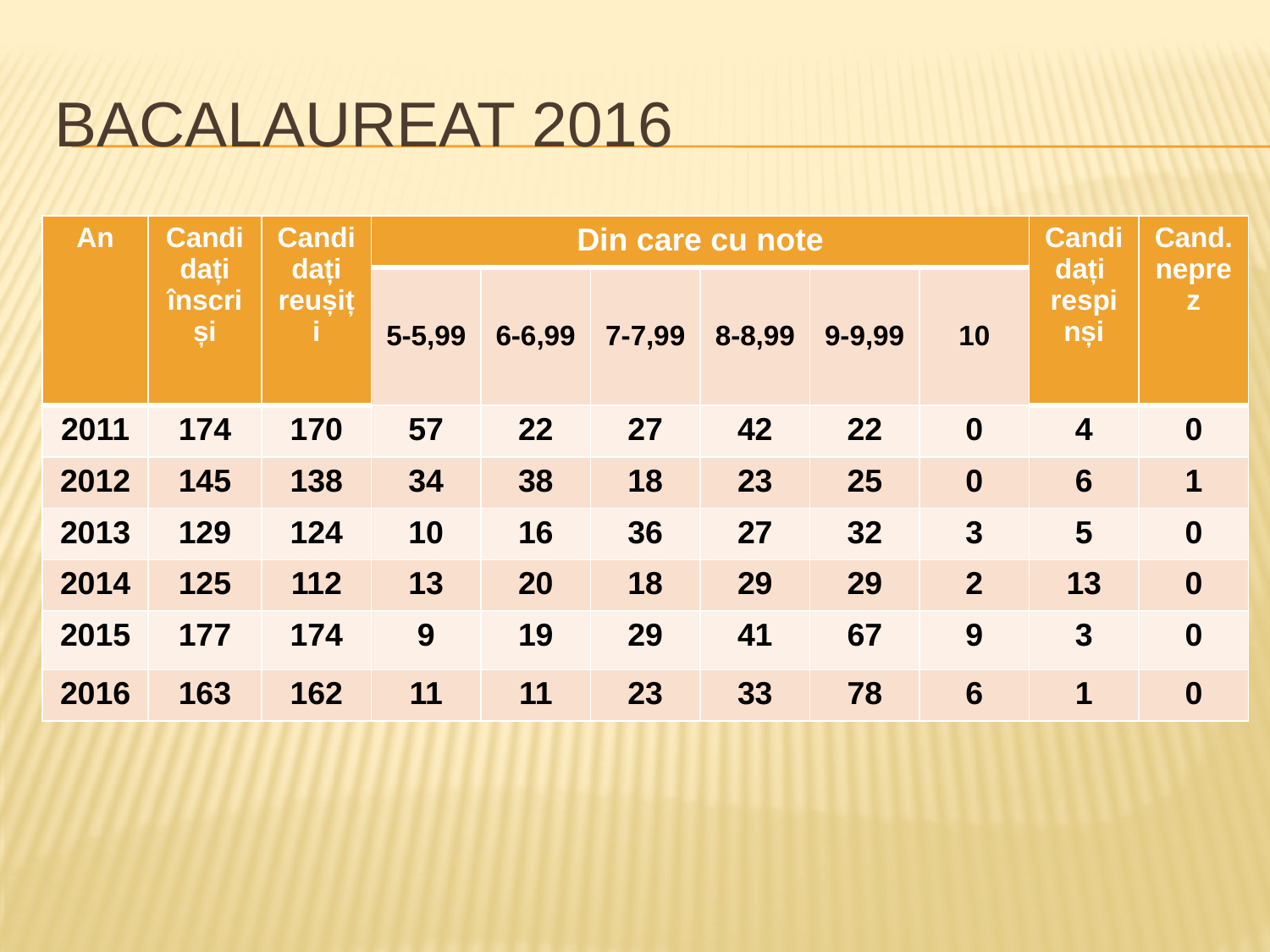

# BACALAUREAT 2016
| An | Candidați înscriși | Candidați reușiți | Din care cu note |  |  |  |  |  | Candidați respinși | Cand. neprez |
| --- | --- | --- | --- | --- | --- | --- | --- | --- | --- | --- |
|  |  |  | 5-5,99 | 6-6,99 | 7-7,99 | 8-8,99 | 9-9,99 | 10 |  |  |
| 2011 | 174 | 170 | 57 | 22 | 27 | 42 | 22 | 0 | 4 | 0 |
| 2012 | 145 | 138 | 34 | 38 | 18 | 23 | 25 | 0 | 6 | 1 |
| 2013 | 129 | 124 | 10 | 16 | 36 | 27 | 32 | 3 | 5 | 0 |
| 2014 | 125 | 112 | 13 | 20 | 18 | 29 | 29 | 2 | 13 | 0 |
| 2015 | 177 | 174 | 9 | 19 | 29 | 41 | 67 | 9 | 3 | 0 |
| 2016 | 163 | 162 | 11 | 11 | 23 | 33 | 78 | 6 | 1 | 0 |